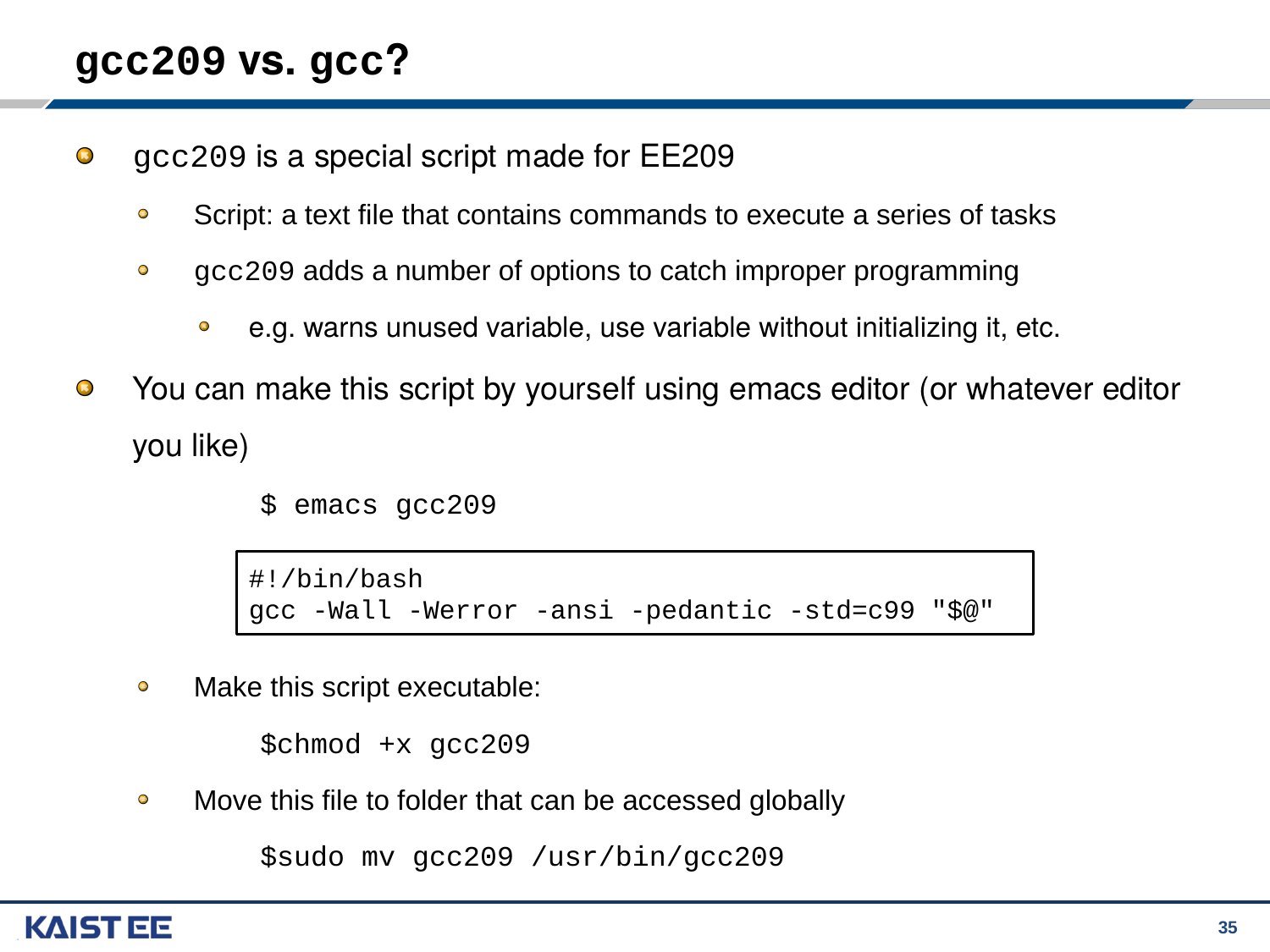

# gcc209 vs. gcc?
gcc209 is a special script made for EE209
Script: a text file that contains commands to execute a series of tasks
gcc209 adds a number of options to catch improper programming
e.g. warns unused variable, use variable without initializing it, etc.
You can make this script by yourself using emacs editor (or whatever editor you like)
	$ emacs gcc209

Make this script executable:
	$chmod +x gcc209
Move this file to folder that can be accessed globally
	$sudo mv gcc209 /usr/bin/gcc209

#!/bin/bash
gcc -Wall -Werror -ansi -pedantic -std=c99 "$@"